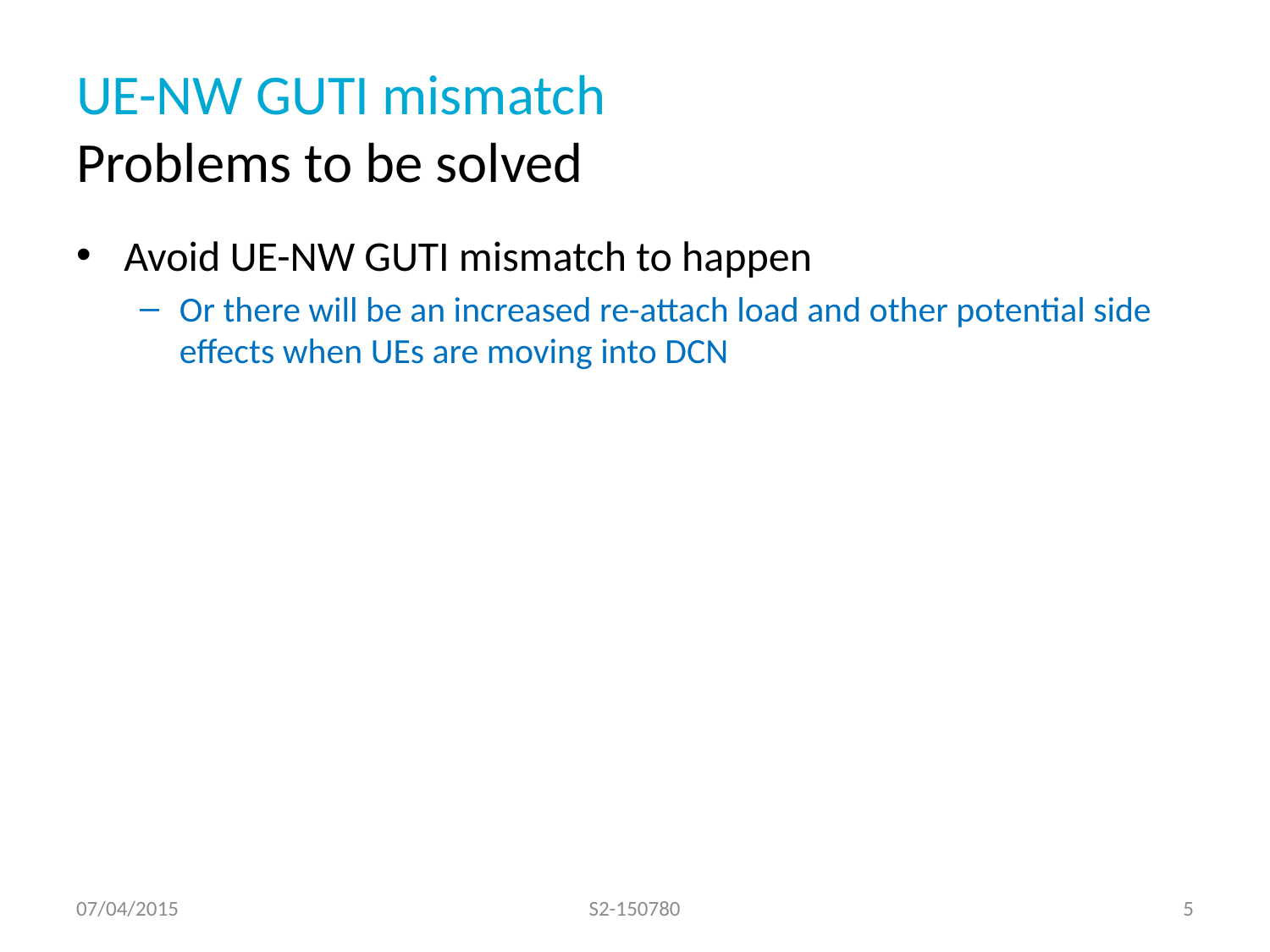

# UE-NW GUTI mismatch Problems to be solved
Avoid UE-NW GUTI mismatch to happen
Or there will be an increased re-attach load and other potential side effects when UEs are moving into DCN
07/04/2015
S2-150780
5